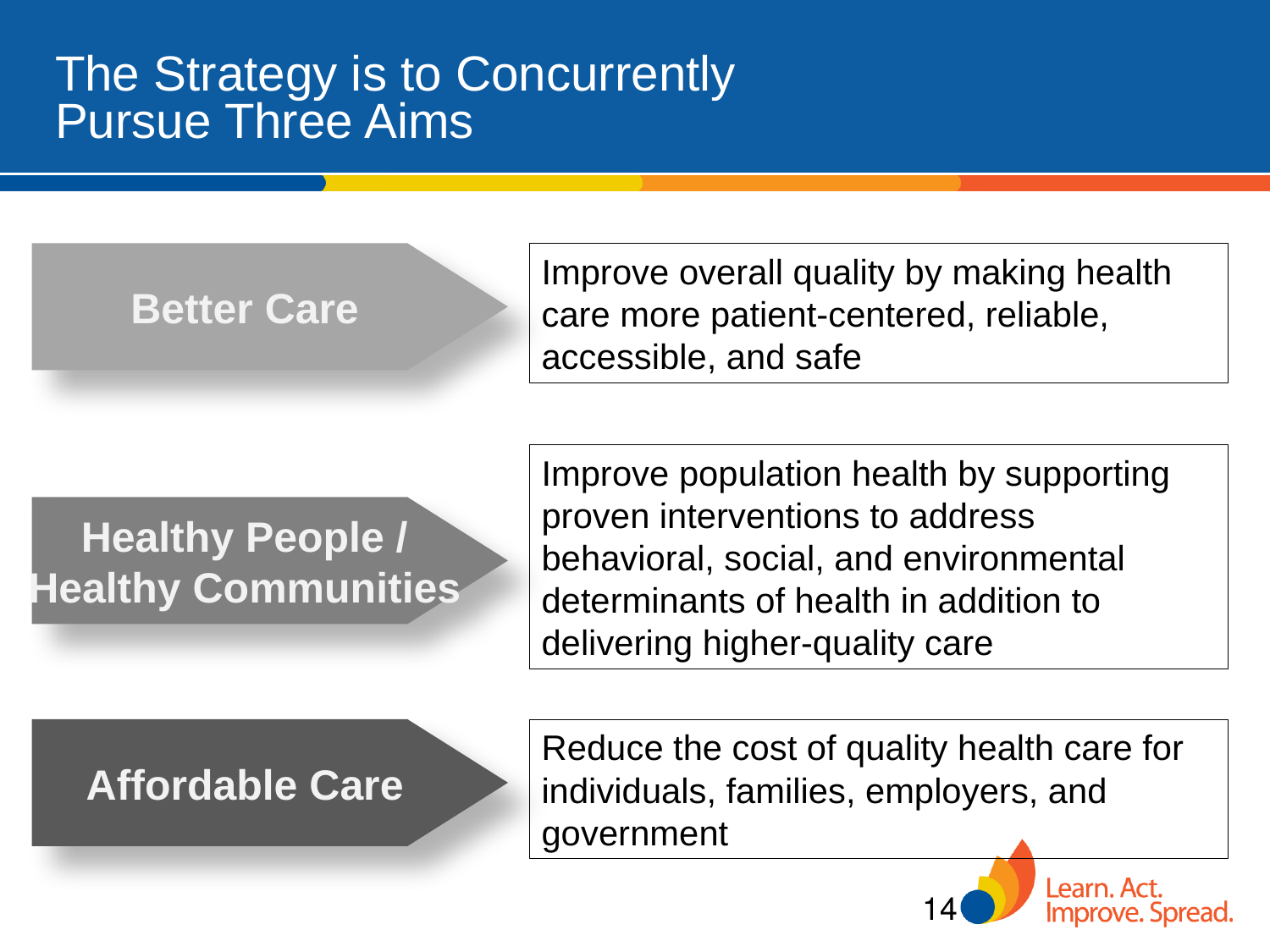

# The Strategy is to Concurrently Pursue Three Aims
Better Care
Improve overall quality by making health care more patient-centered, reliable, accessible, and safe
Improve population health by supporting proven interventions to address behavioral, social, and environmental determinants of health in addition to delivering higher-quality care
Healthy People /
Healthy Communities
Affordable Care
Reduce the cost of quality health care for individuals, families, employers, and government
14